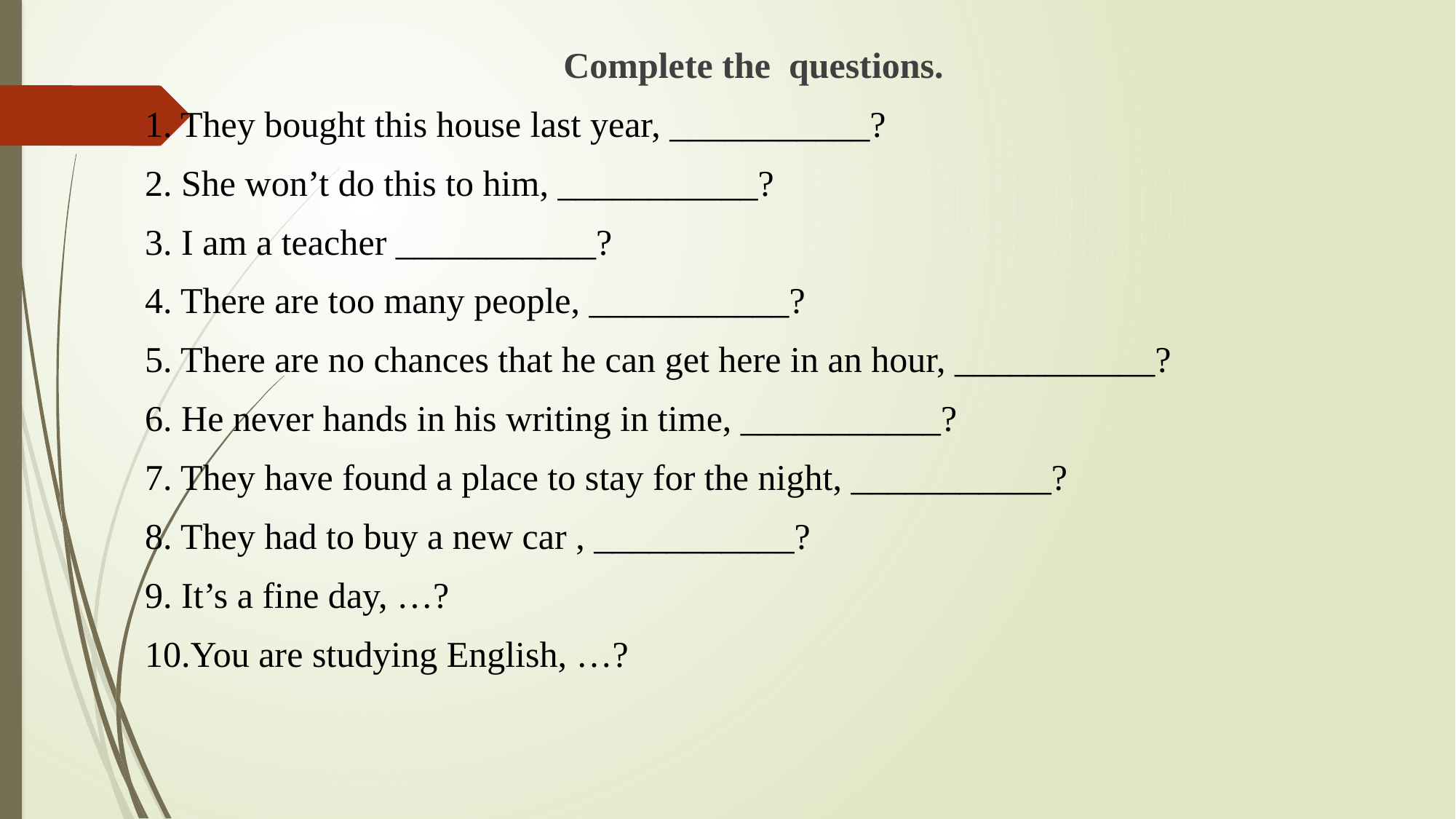

Complete the  questions.
1. They bought this house last year, ___________?
2. She won’t do this to him, ___________?
3. I am a teacher ___________?
4. There are too many people, ___________?
5. There are no chances that he can get here in an hour, ___________?
6. He never hands in his writing in time, ___________?
7. They have found a place to stay for the night, ___________?
8. They had to buy a new car , ___________?
9. It’s a fine day, …?
10.You are studying English, …?